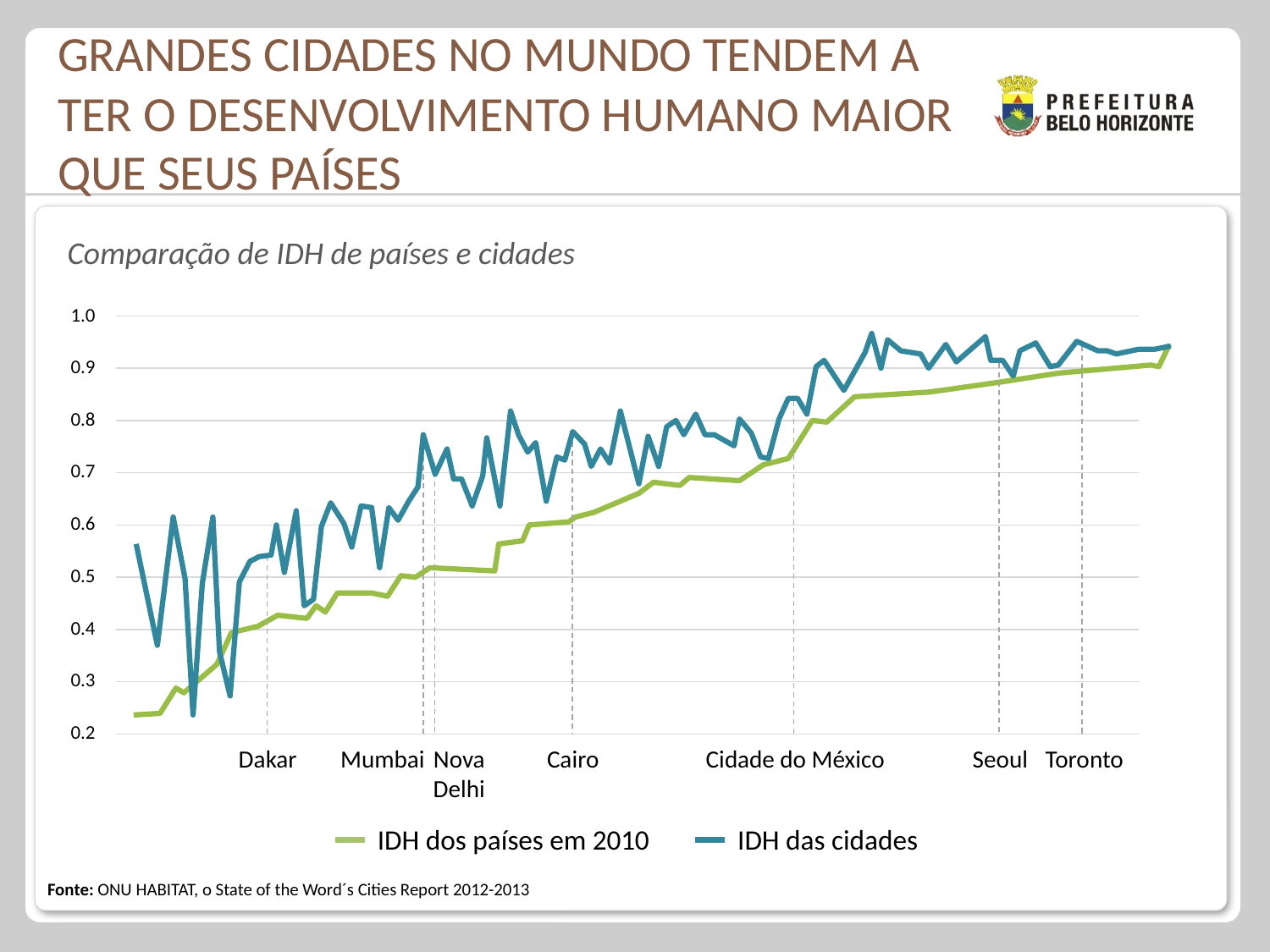

# Grandes cidades no mundo tendem a ter o desenvolvimento Humano maior que seus países

Comparação de IDH de países e cidades
1.0

0.9
0.8
0.7
0.6
0.5
0.4
0.3
0.2
Dakar
Mumbai
Nova Delhi
Cairo
Cidade do México
Seoul
Toronto
IDH dos países em 2010
IDH das cidades
Fonte: ONU HABITAT, o State of the Word´s Cities Report 2012-2013